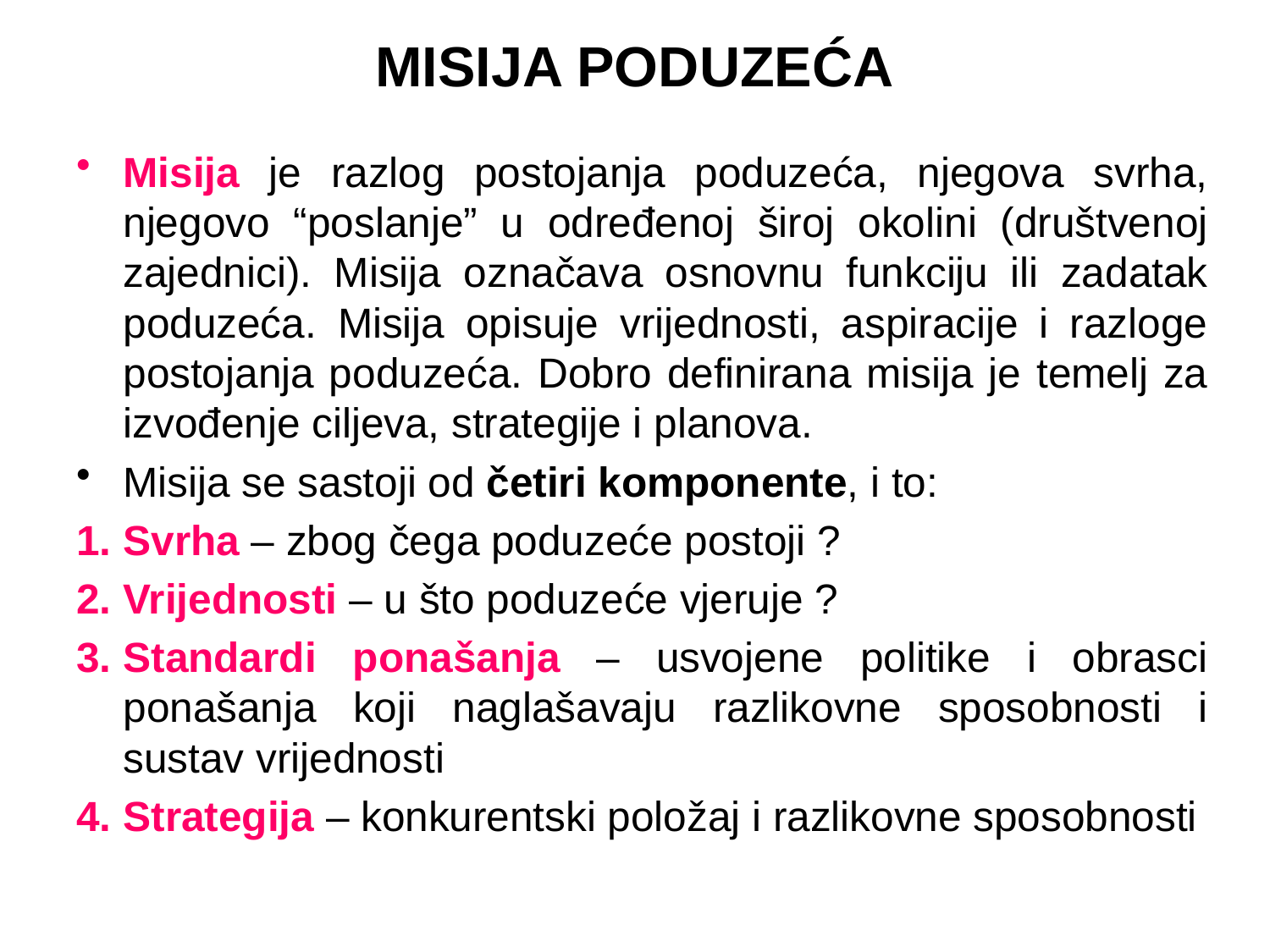

MISIJA PODUZEĆA
Misija je razlog postojanja poduzeća, njegova svrha, njegovo “poslanje” u određenoj široj okolini (društvenoj zajednici). Misija označava osnovnu funkciju ili zadatak poduzeća. Misija opisuje vrijednosti, aspiracije i razloge postojanja poduzeća. Dobro definirana misija je temelj za izvođenje ciljeva, strategije i planova.
Misija se sastoji od četiri komponente, i to:
Svrha – zbog čega poduzeće postoji ?
Vrijednosti – u što poduzeće vjeruje ?
Standardi ponašanja – usvojene politike i obrasci ponašanja koji naglašavaju razlikovne sposobnosti i sustav vrijednosti
Strategija – konkurentski položaj i razlikovne sposobnosti